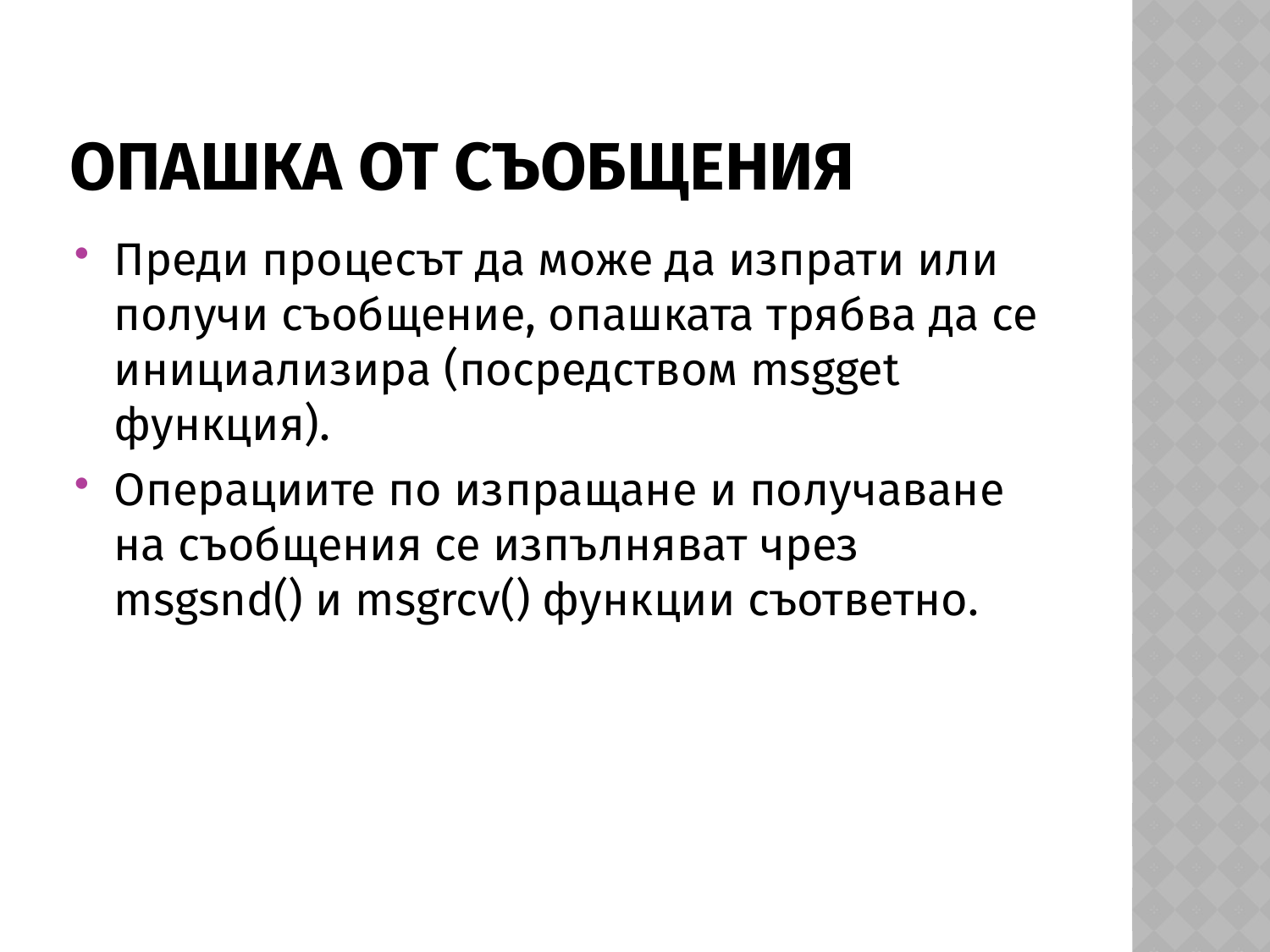

# Опашка от съобщения
Преди процесът да може да изпрати или получи съобщение, опашката трябва да се инициализира (посредством msgget функция).
Операциите по изпращане и получаване на съобщения се изпълняват чрез msgsnd() и msgrcv() функции съответно.